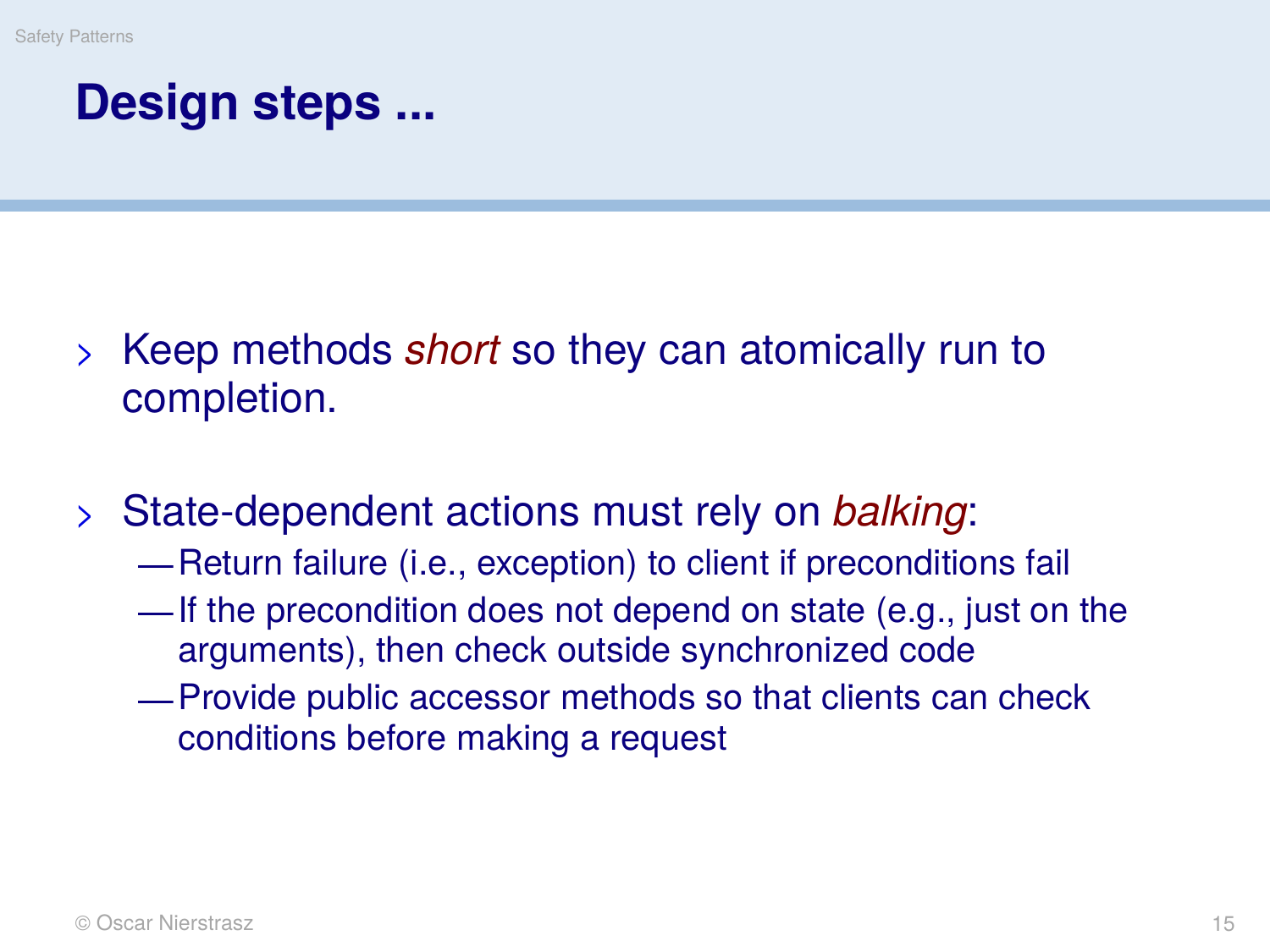

Safety Patterns
# Design steps ...
Keep methods short so they can atomically run to completion.

State-dependent actions must rely on balking:
Return failure (i.e., exception) to client if preconditions fail
If the precondition does not depend on state (e.g., just on the arguments), then check outside synchronized code
Provide public accessor methods so that clients can check conditions before making a request
© Oscar Nierstrasz
15